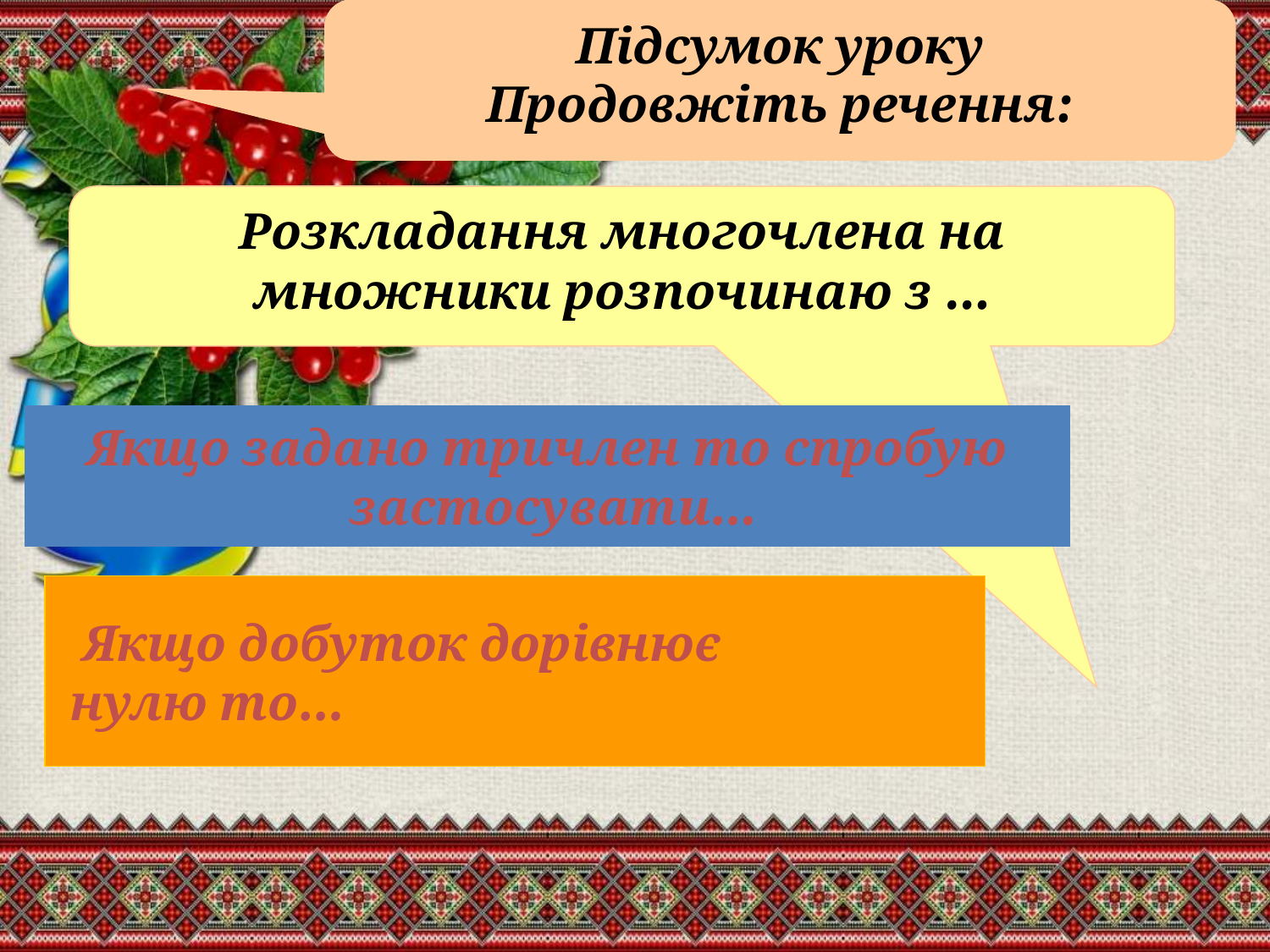

Підсумок уроку
Продовжіть речення:

Розкладання многочлена на множники розпочинаю з …
Якщо задано тричлен то спробую
 застосувати…

  Якщо добуток дорівнює
 нулю то…